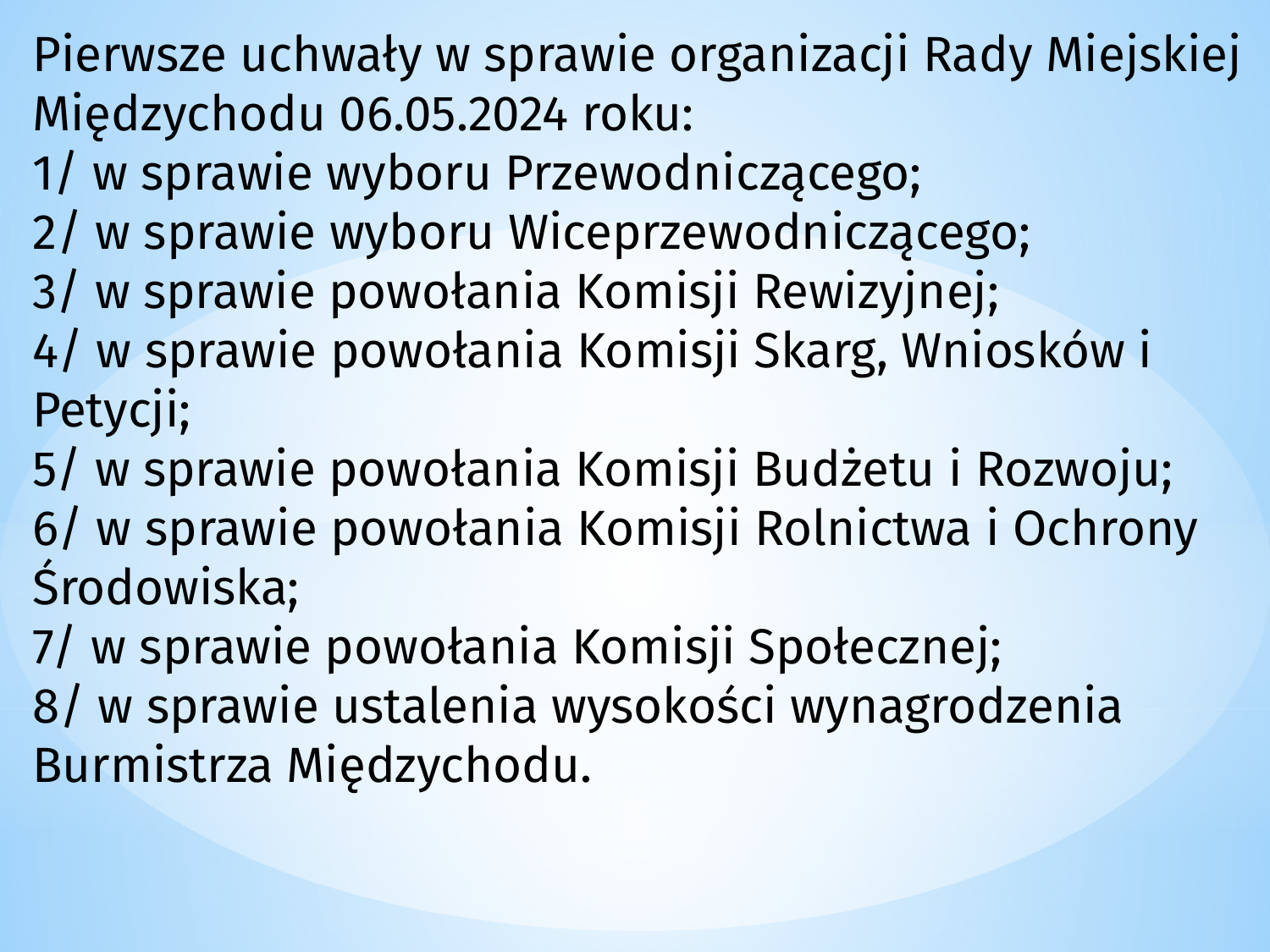

Pierwsze uchwały w sprawie organizacji Rady Miejskiej Międzychodu 06.05.2024 roku:
1/ w sprawie wyboru Przewodniczącego;
2/ w sprawie wyboru Wiceprzewodniczącego;
3/ w sprawie powołania Komisji Rewizyjnej;
4/ w sprawie powołania Komisji Skarg, Wniosków i Petycji;
5/ w sprawie powołania Komisji Budżetu i Rozwoju;
6/ w sprawie powołania Komisji Rolnictwa i Ochrony Środowiska;
7/ w sprawie powołania Komisji Społecznej;
8/ w sprawie ustalenia wysokości wynagrodzenia Burmistrza Międzychodu.